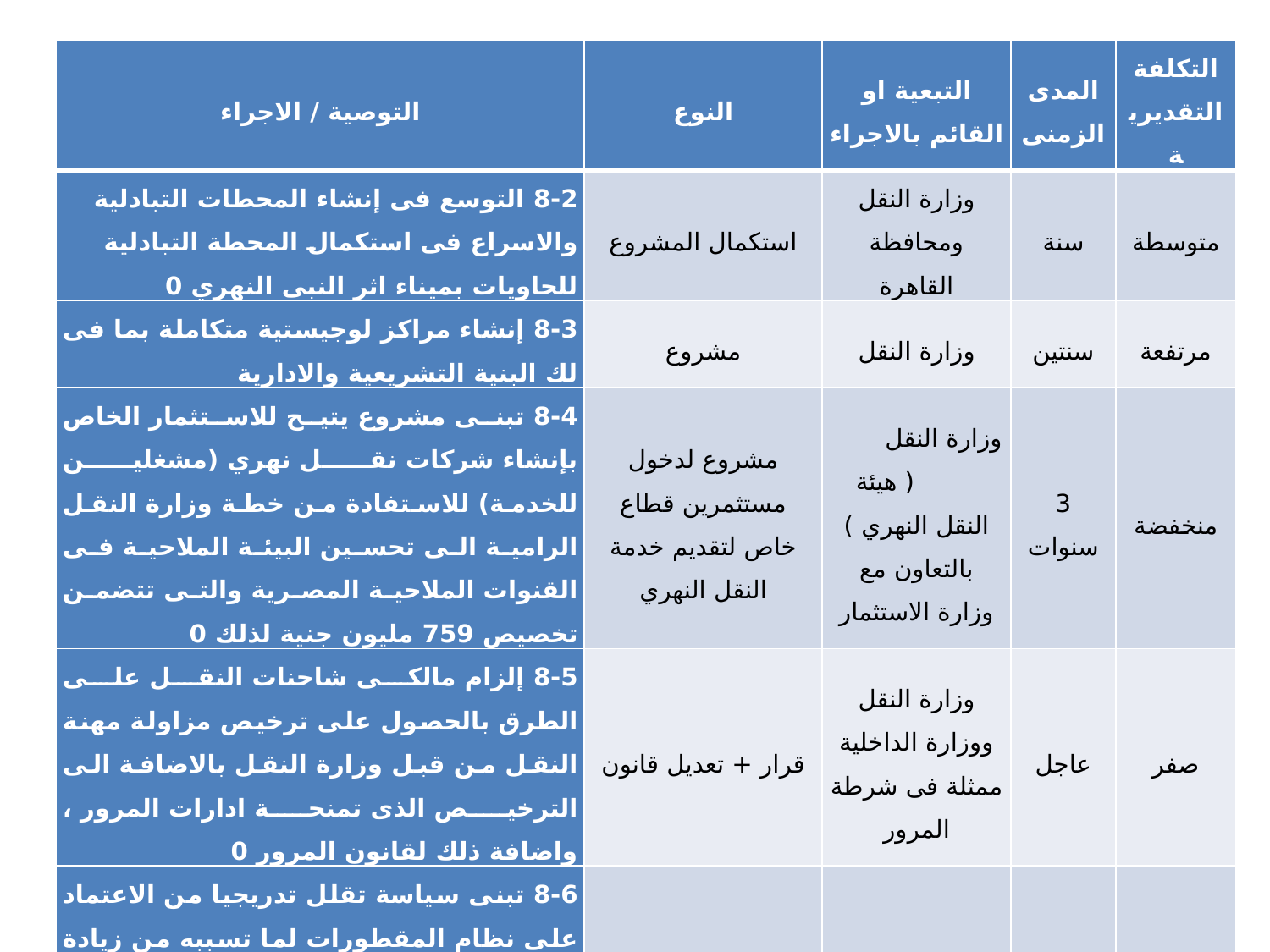

| التوصية / الاجراء | النوع | التبعية او القائم بالاجراء | المدى الزمنى | التكلفة التقديرية |
| --- | --- | --- | --- | --- |
| 8-2 التوسع فى إنشاء المحطات التبادلية والاسراع فى استكمال المحطة التبادلية للحاويات بميناء اثر النبى النهري 0 | استكمال المشروع | وزارة النقل ومحافظة القاهرة | سنة | متوسطة |
| 8-3 إنشاء مراكز لوجيستية متكاملة بما فى لك البنية التشريعية والادارية | مشروع | وزارة النقل | سنتين | مرتفعة |
| 8-4 تبنى مشروع يتيح للاستثمار الخاص بإنشاء شركات نقل نهري (مشغلين للخدمة) للاستفادة من خطة وزارة النقل الرامية الى تحسين البيئة الملاحية فى القنوات الملاحية المصرية والتى تتضمن تخصيص 759 مليون جنية لذلك 0 | مشروع لدخول مستثمرين قطاع خاص لتقديم خدمة النقل النهري | وزارة النقل ( هيئة النقل النهري ) بالتعاون مع وزارة الاستثمار | 3 سنوات | منخفضة |
| 8-5 إلزام مالكى شاحنات النقل على الطرق بالحصول على ترخيص مزاولة مهنة النقل من قبل وزارة النقل بالاضافة الى الترخيص الذى تمنحة ادارات المرور ، واضافة ذلك لقانون المرور 0 | قرار + تعديل قانون | وزارة النقل ووزارة الداخلية ممثلة فى شرطة المرور | عاجل | صفر |
| 8-6 تبنى سياسة تقلل تدريجيا من الاعتماد على نظام المقطورات لما تسببه من زيادة درجة الجسامة فى الحوادث التى تعيق حركة المرور على الطرق فضلاً عن الفاقد فى البضائع 0 | قرار | وزارة النقل | عاجل | صفر |
| 8-7 تشديد عمليات الفحص الدوري على مركبات النقل الثقيل ( اللوريات ) لمتابعة الحالة الفنية للمركبة والحد من الحوادث وضمان خدمة جيدة لنقل البضائع من والى الموانىء 0 | ضوابط جديدة لضمان جدية الفحص الفنى للمركبات | وزارة الداخلية – الادارة العامة للمرور | عاجل | صفر |